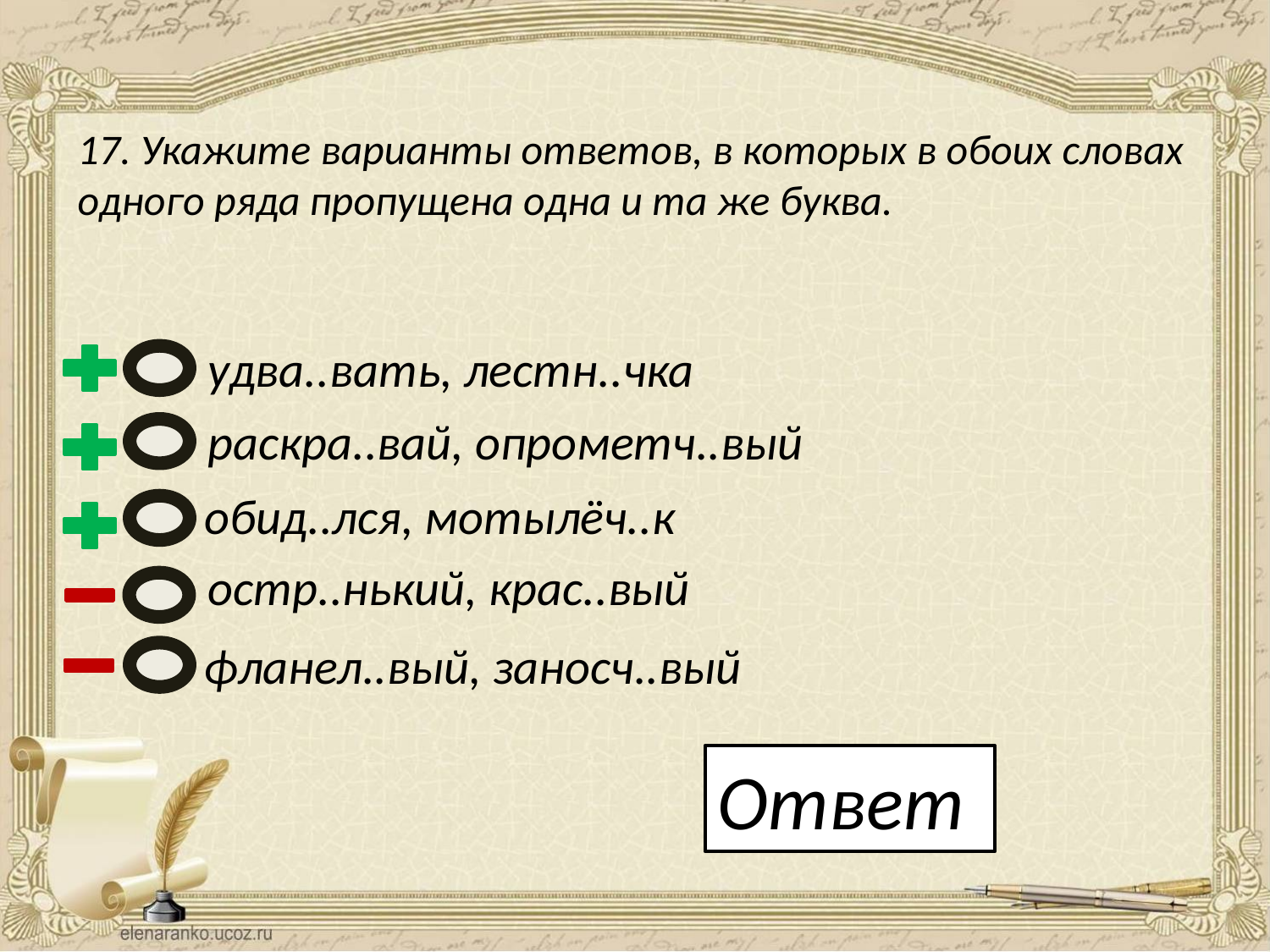

17. Укажите варианты ответов, в которых в обоих словах одного ряда пропущена одна и та же буква.
удва..вать, лестн..чка

раскра..вай, опрометч..вый

обид..лся, мотылёч..к

остр..нький, крас..вый

фланел..вый, заносч..вый

Ответ